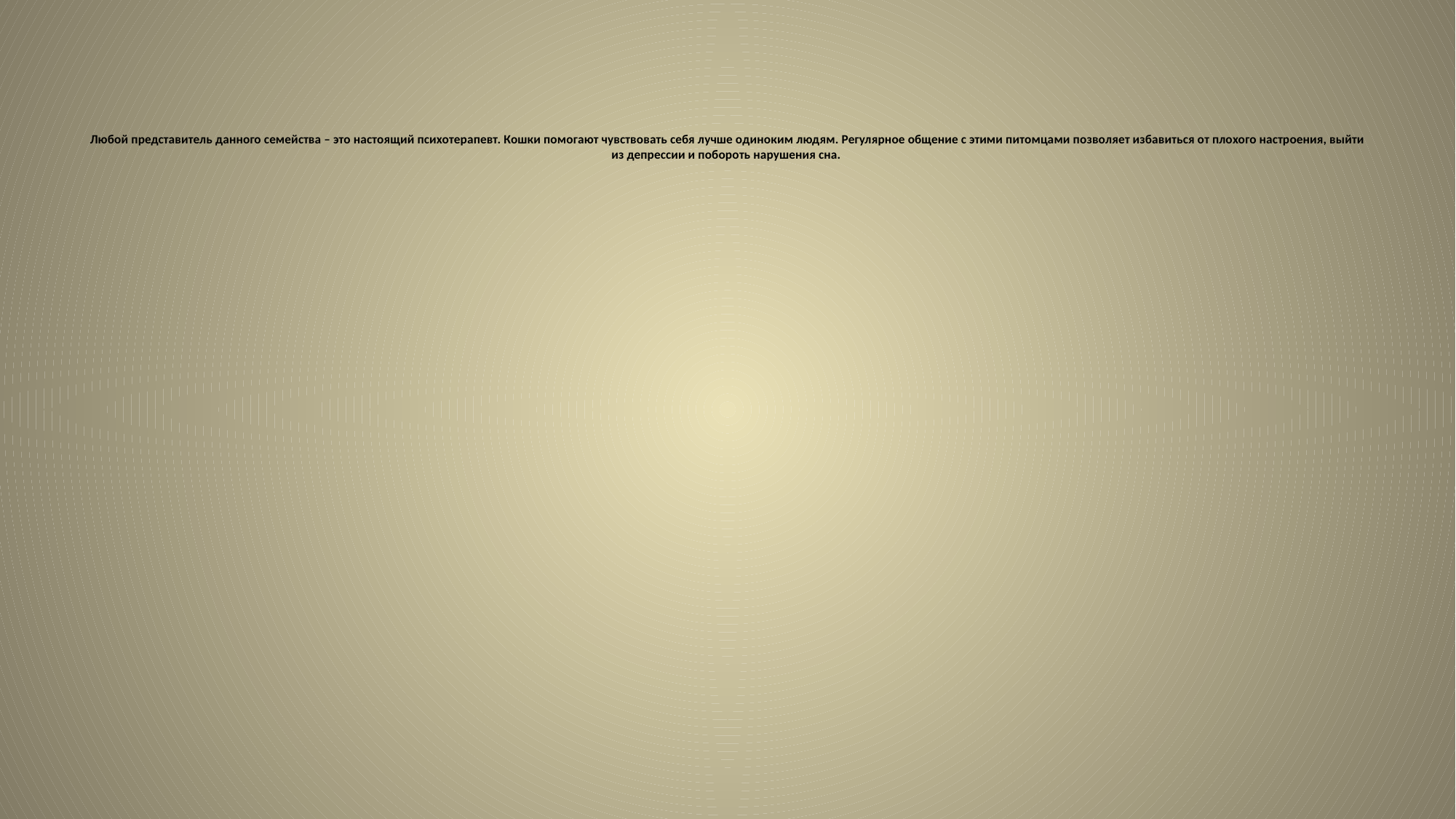

# Любой представитель данного семейства – это настоящий психотерапевт. Кошки помогают чувствовать себя лучше одиноким людям. Регулярное общение с этими питомцами позволяет избавиться от плохого настроения, выйти из депрессии и побороть нарушения сна.